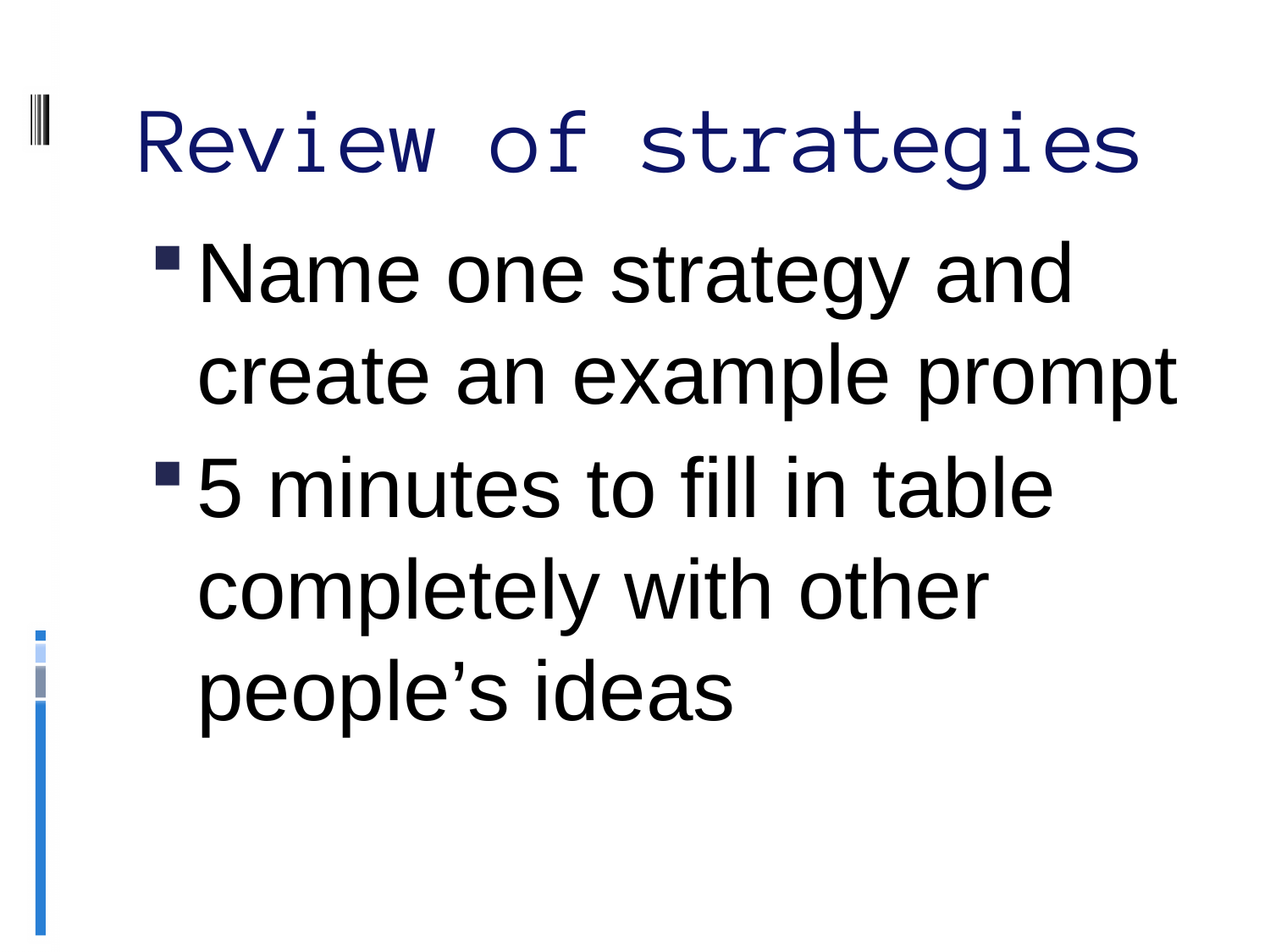

# Review of strategies
Name one strategy and create an example prompt
5 minutes to fill in table completely with other people’s ideas